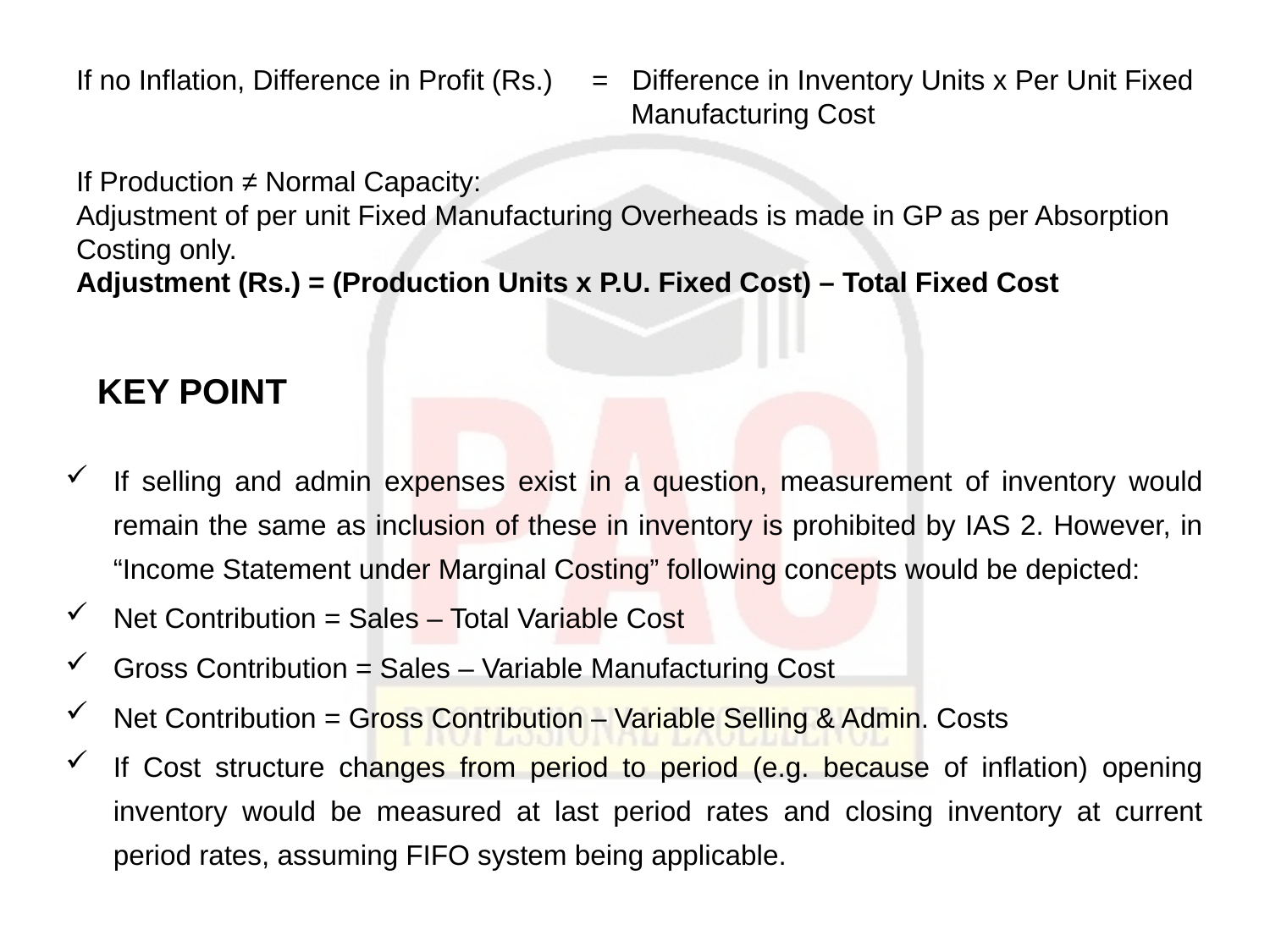

# If no Inflation, Difference in Profit (Rs.)	 =   Difference in Inventory Units x Per Unit Fixed 				      Manufacturing Cost If Production ≠ Normal Capacity: Adjustment of per unit Fixed Manufacturing Overheads is made in GP as per Absorption Costing only. Adjustment (Rs.) = (Production Units x P.U. Fixed Cost) – Total Fixed Cost
KEY POINT
If selling and admin expenses exist in a question, measurement of inventory would remain the same as inclusion of these in inventory is prohibited by IAS 2. However, in “Income Statement under Marginal Costing” following concepts would be depicted:
Net Contribution = Sales – Total Variable Cost
Gross Contribution = Sales – Variable Manufacturing Cost
Net Contribution = Gross Contribution – Variable Selling & Admin. Costs
If Cost structure changes from period to period (e.g. because of inflation) opening inventory would be measured at last period rates and closing inventory at current period rates, assuming FIFO system being applicable.